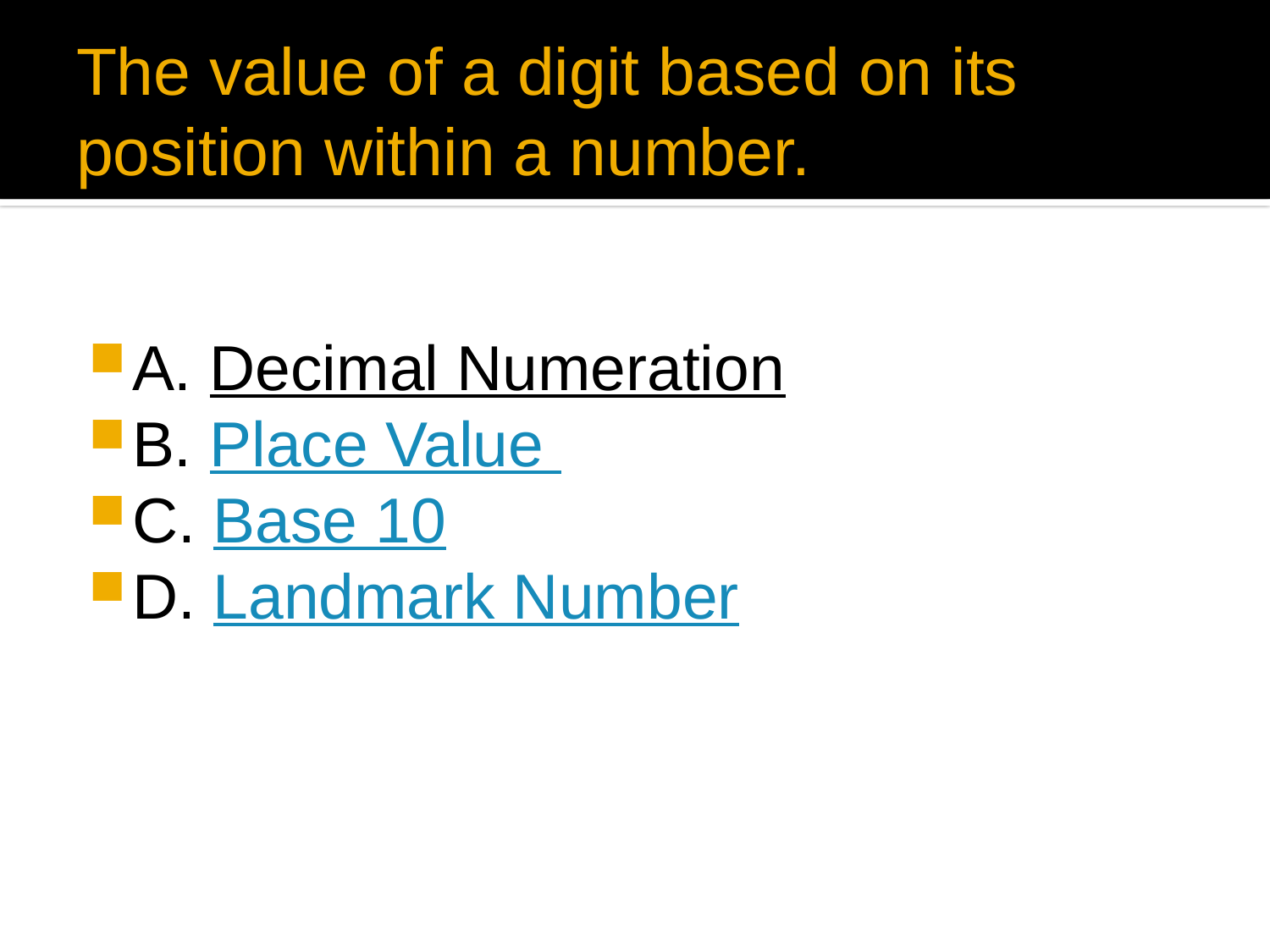

# The value of a digit based on its position within a number.

A. Decimal Numeration
B. Place Value
C. Base 10
D. Landmark Number